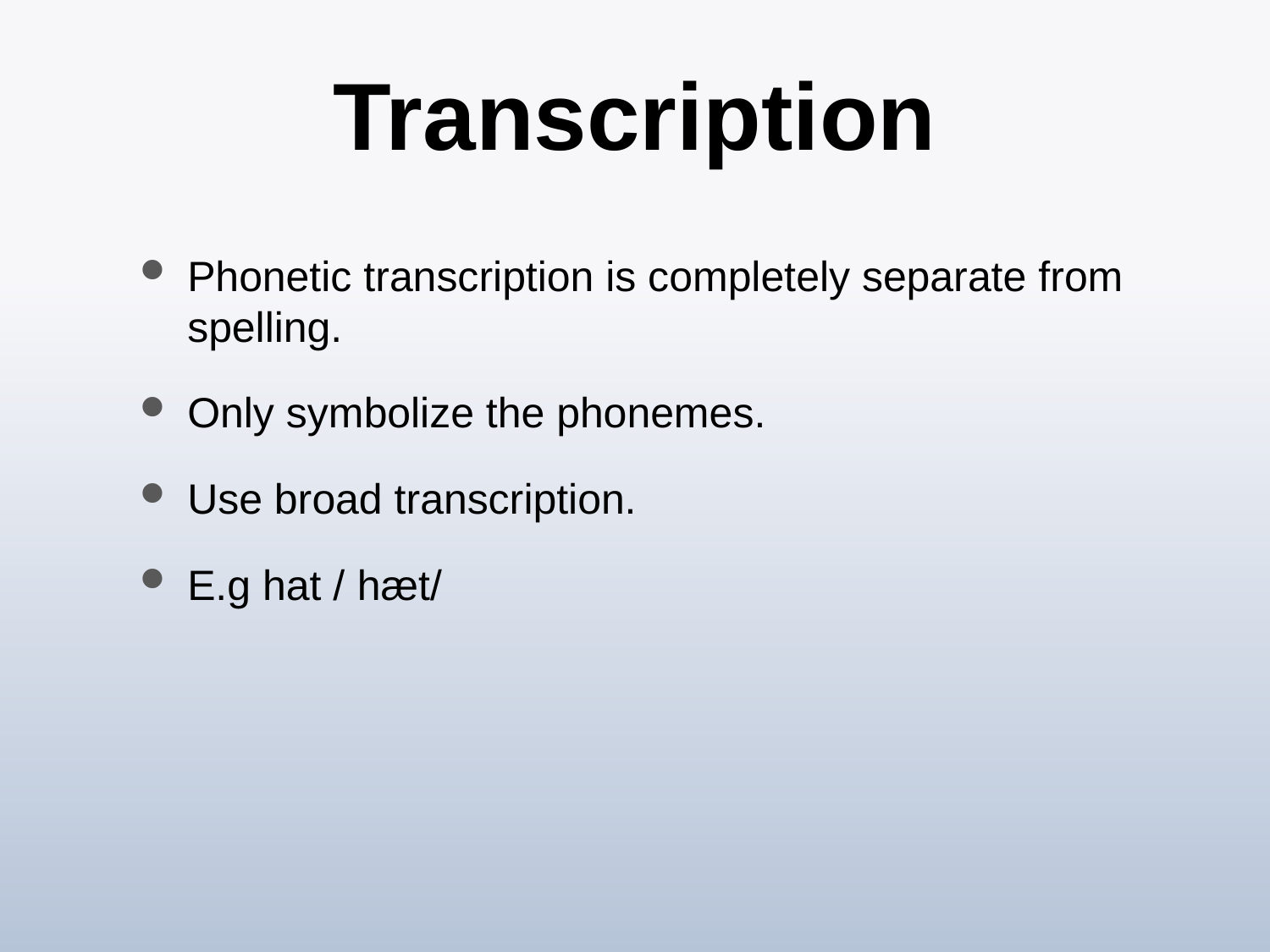

# Transcription
Phonetic transcription is completely separate from spelling.
Only symbolize the phonemes.
Use broad transcription.
E.g hat / hæt/